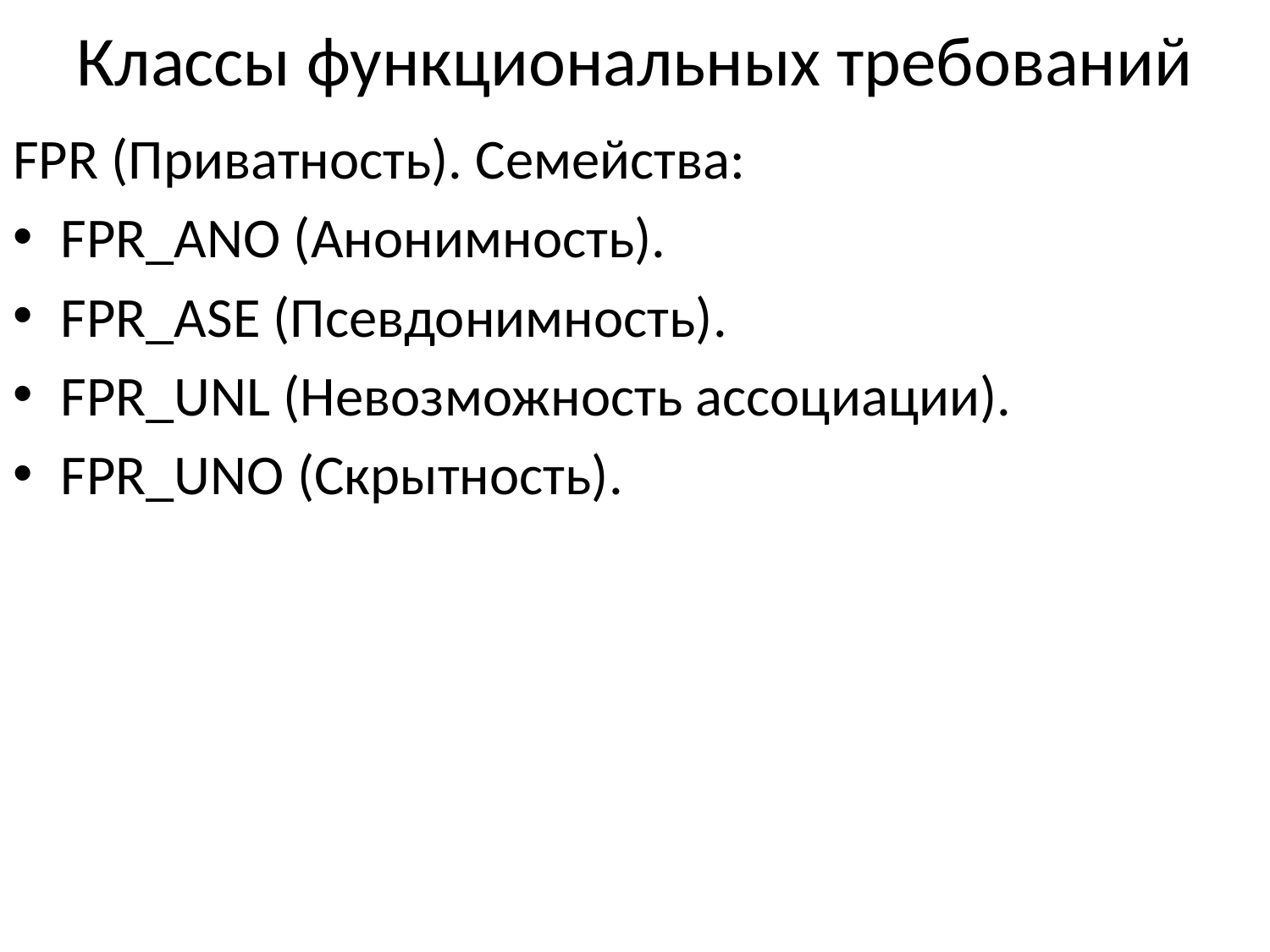

# Классы функциональных требований
FPR (Приватность). Семейства:
FPR_ANO (Анонимность).
FPR_ASE (Псевдонимность).
FPR_UNL (Невозможность ассоциации).
FPR_UNO (Скрытность).